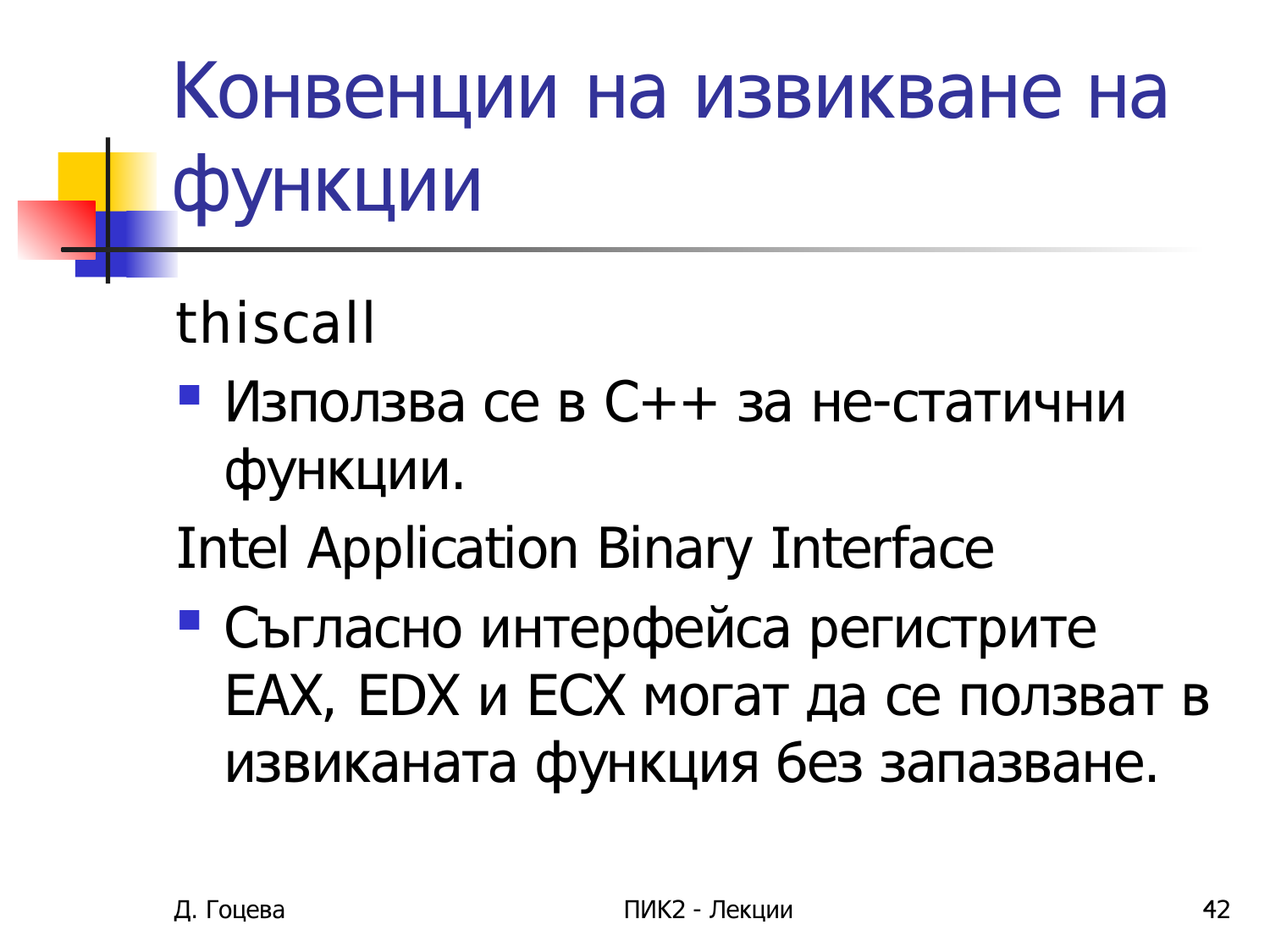

# Конвенции на извикване на функции
thiscall
Използва се в С++ за не-статични функции.
Intel Application Binary Interface
Съгласно интерфейса регистрите EAX, EDX и ECX могат да се ползват в извиканата функция без запазване.
Д. Гоцева
ПИК2 - Лекции
42